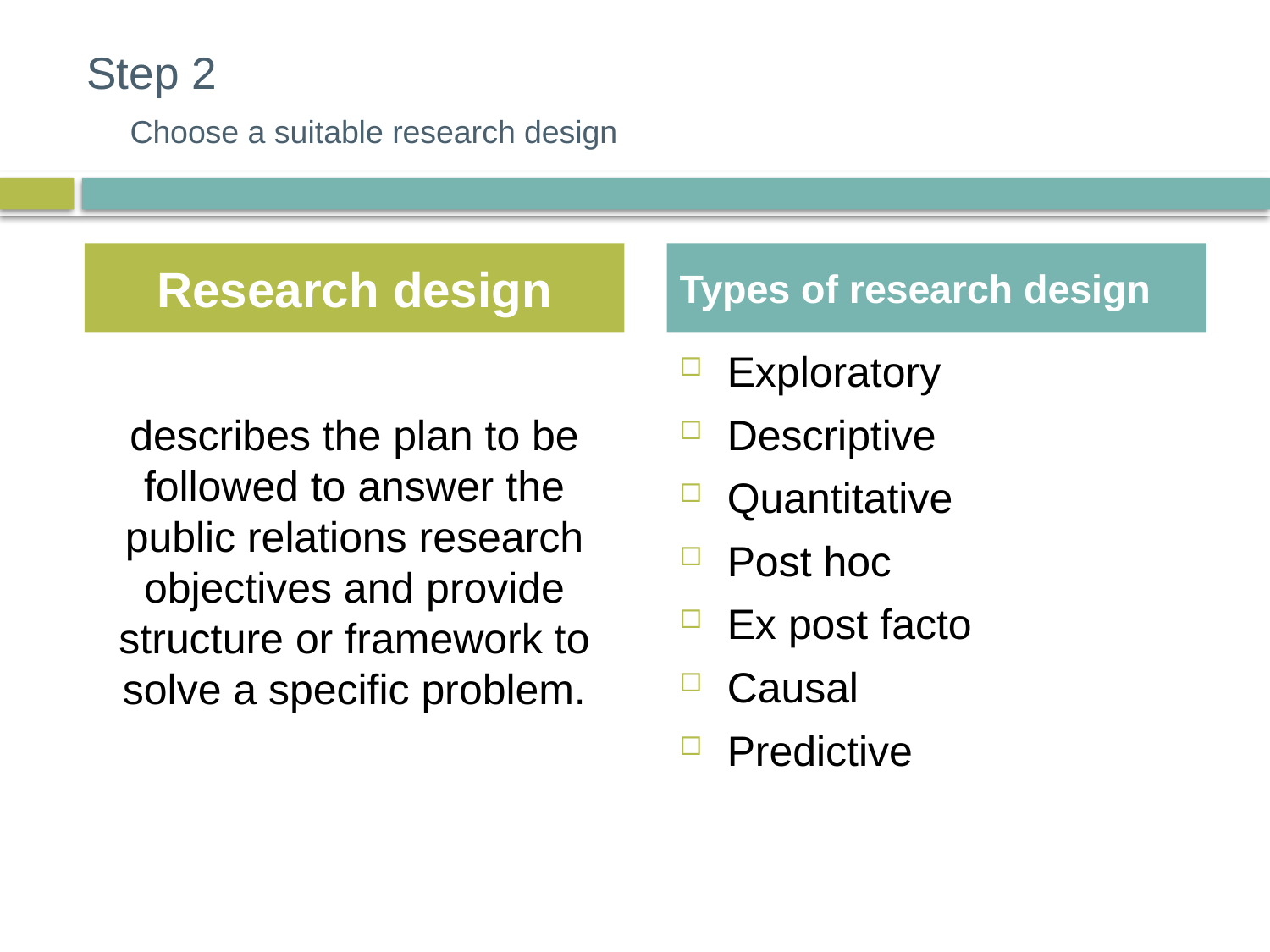

# Step 2 Choose a suitable research design
Research design
Types of research design

describes the plan to be followed to answer the public relations research objectives and provide structure or framework to solve a specific problem.

Exploratory
Descriptive
Quantitative
Post hoc
Ex post facto
Causal
Predictive